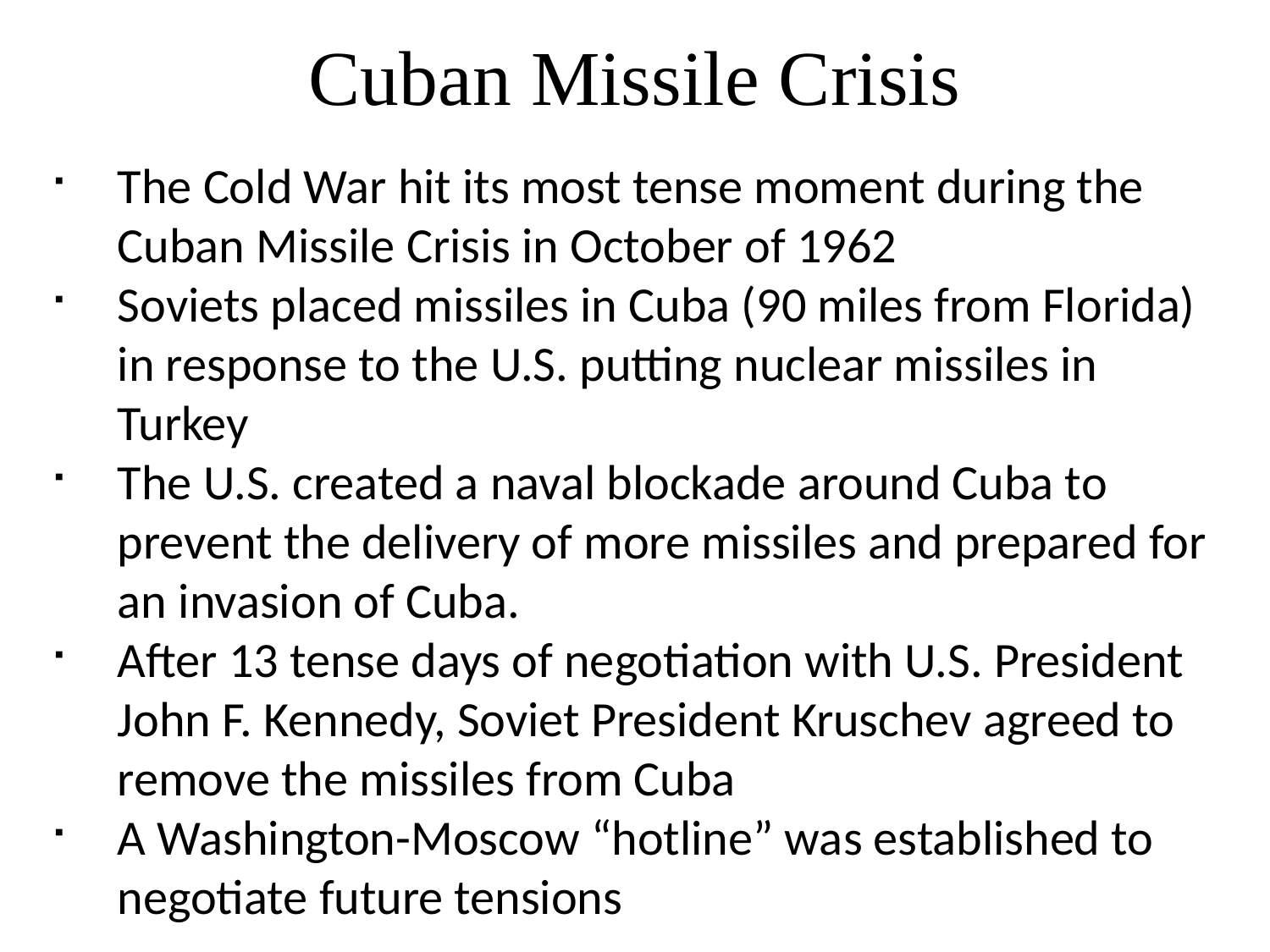

Cuban Missile Crisis
The Cold War hit its most tense moment during the Cuban Missile Crisis in October of 1962
Soviets placed missiles in Cuba (90 miles from Florida) in response to the U.S. putting nuclear missiles in Turkey
The U.S. created a naval blockade around Cuba to prevent the delivery of more missiles and prepared for an invasion of Cuba.
After 13 tense days of negotiation with U.S. President John F. Kennedy, Soviet President Kruschev agreed to remove the missiles from Cuba
A Washington-Moscow “hotline” was established to negotiate future tensions